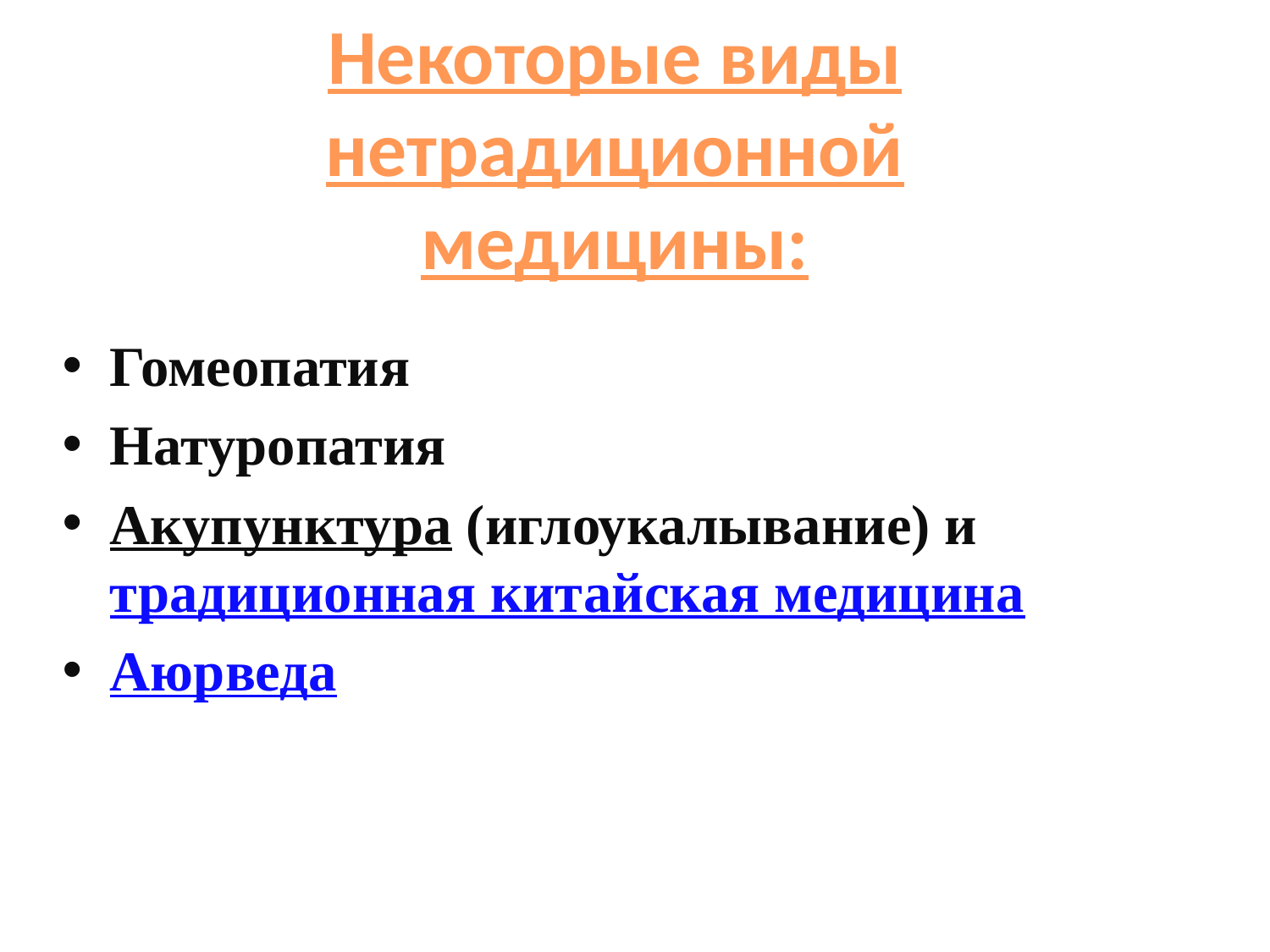

Некоторые виды нетрадиционной медицины:
Гомеопатия
Натуропатия
Акупунктура (иглоукалывание) и традиционная китайская медицина
Аюрведа